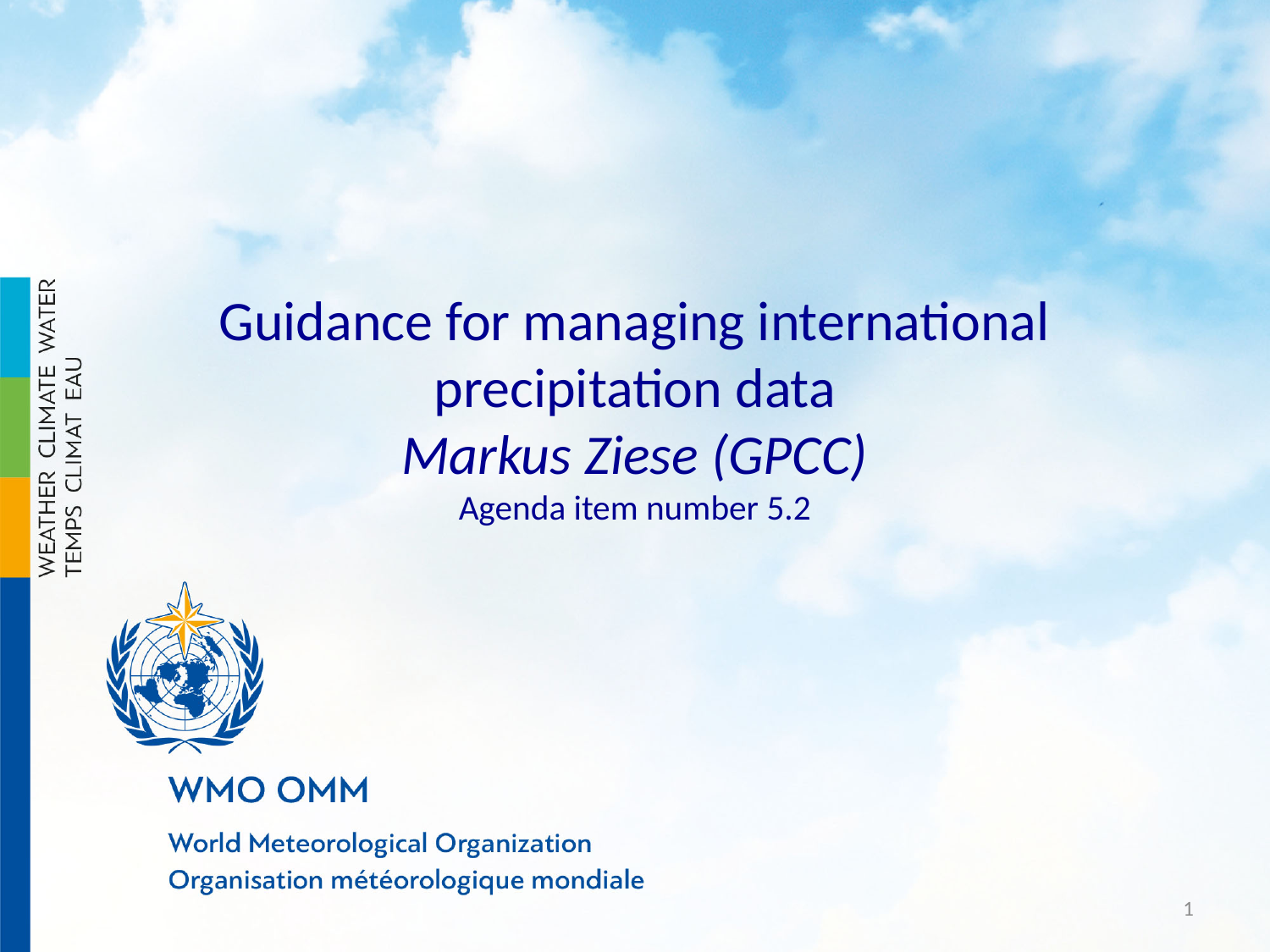

Guidance for managing international precipitation data
Markus Ziese (GPCC)
Agenda item number 5.2
1